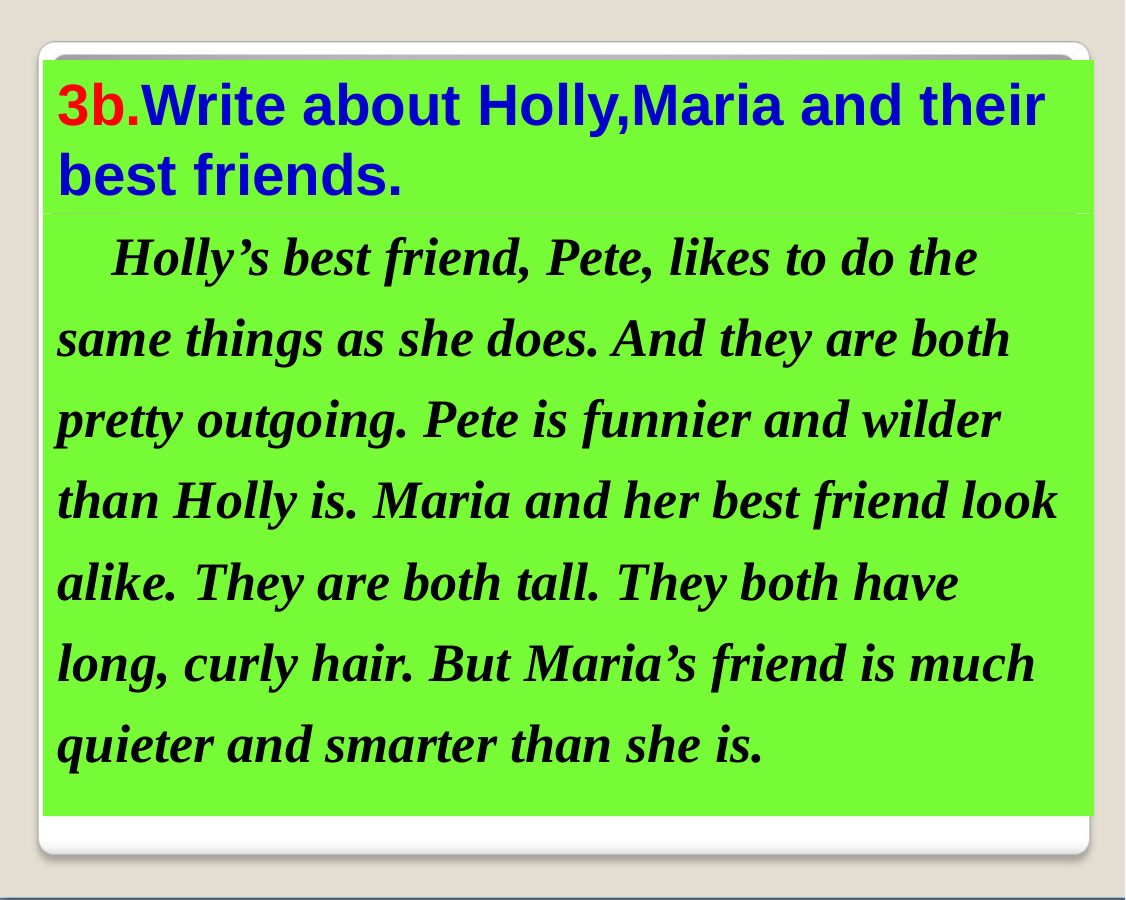

3b.Write about Holly,Maria and their
best friends.
    Holly’s best friend, Pete, likes to do the
same things as she does. And they are both
pretty outgoing. Pete is funnier and wilder
than Holly is. Maria and her best friend look
alike. They are both tall. They both have
long, curly hair. But Maria’s friend is much
quieter and smarter than she is.